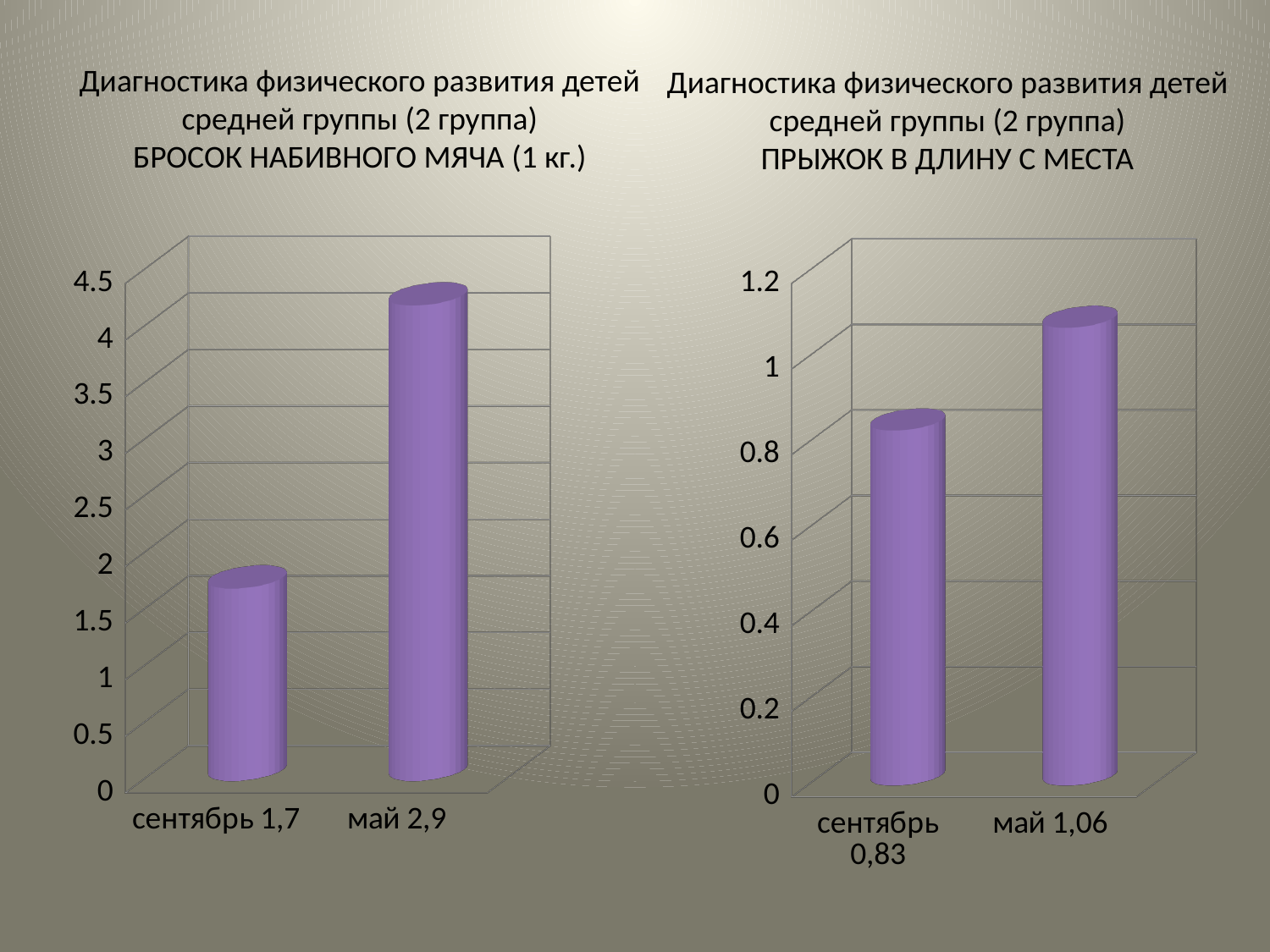

# Диагностика физического развития детей средней группы (2 группа) БРОСОК НАБИВНОГО МЯЧА (1 кг.)
Диагностика физического развития детей средней группы (2 группа)
ПРЫЖОК В ДЛИНУ С МЕСТА

[unsupported chart]

[unsupported chart]